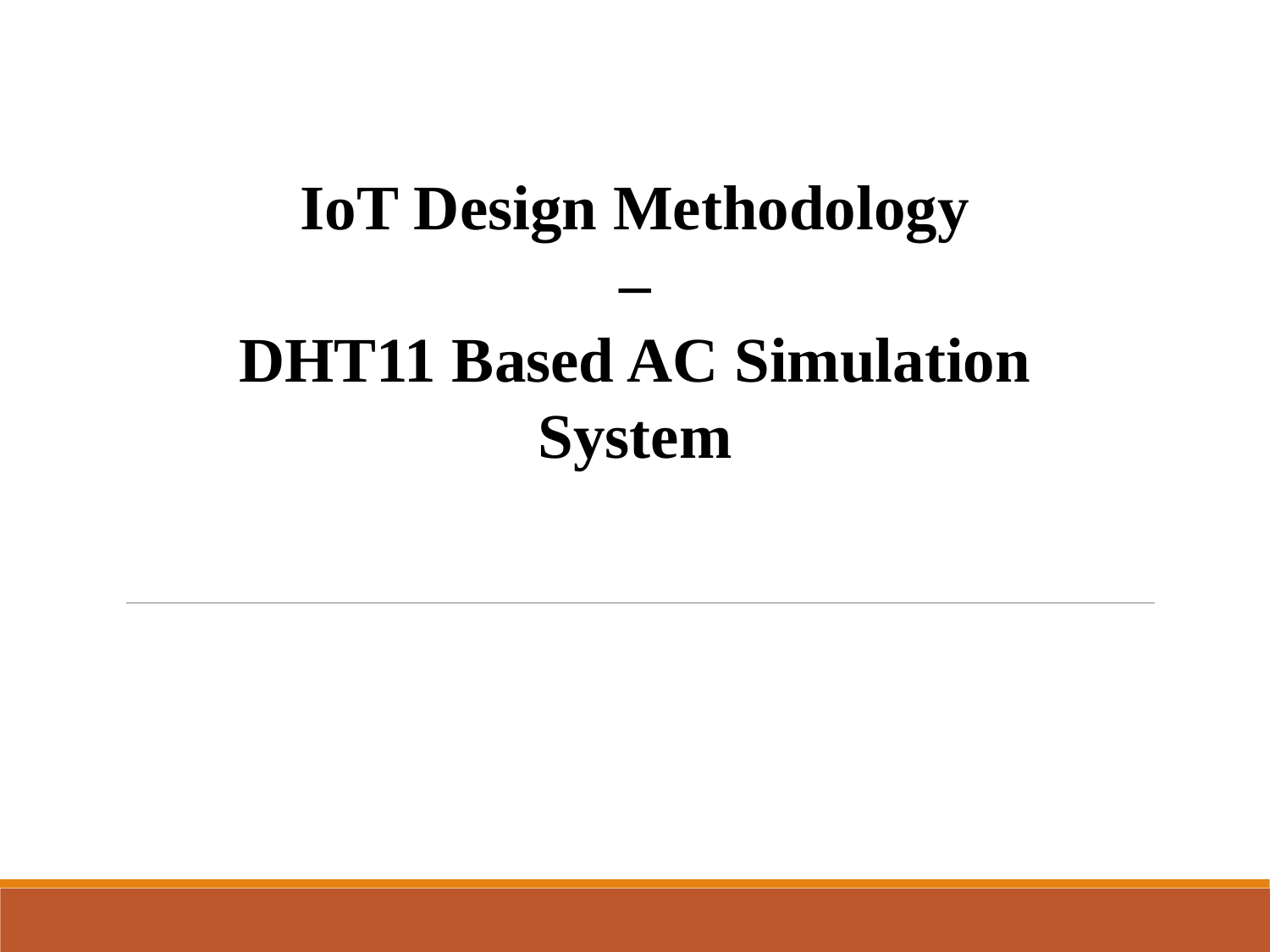

IoT Design Methodology
 –
DHT11 Based AC Simulation System